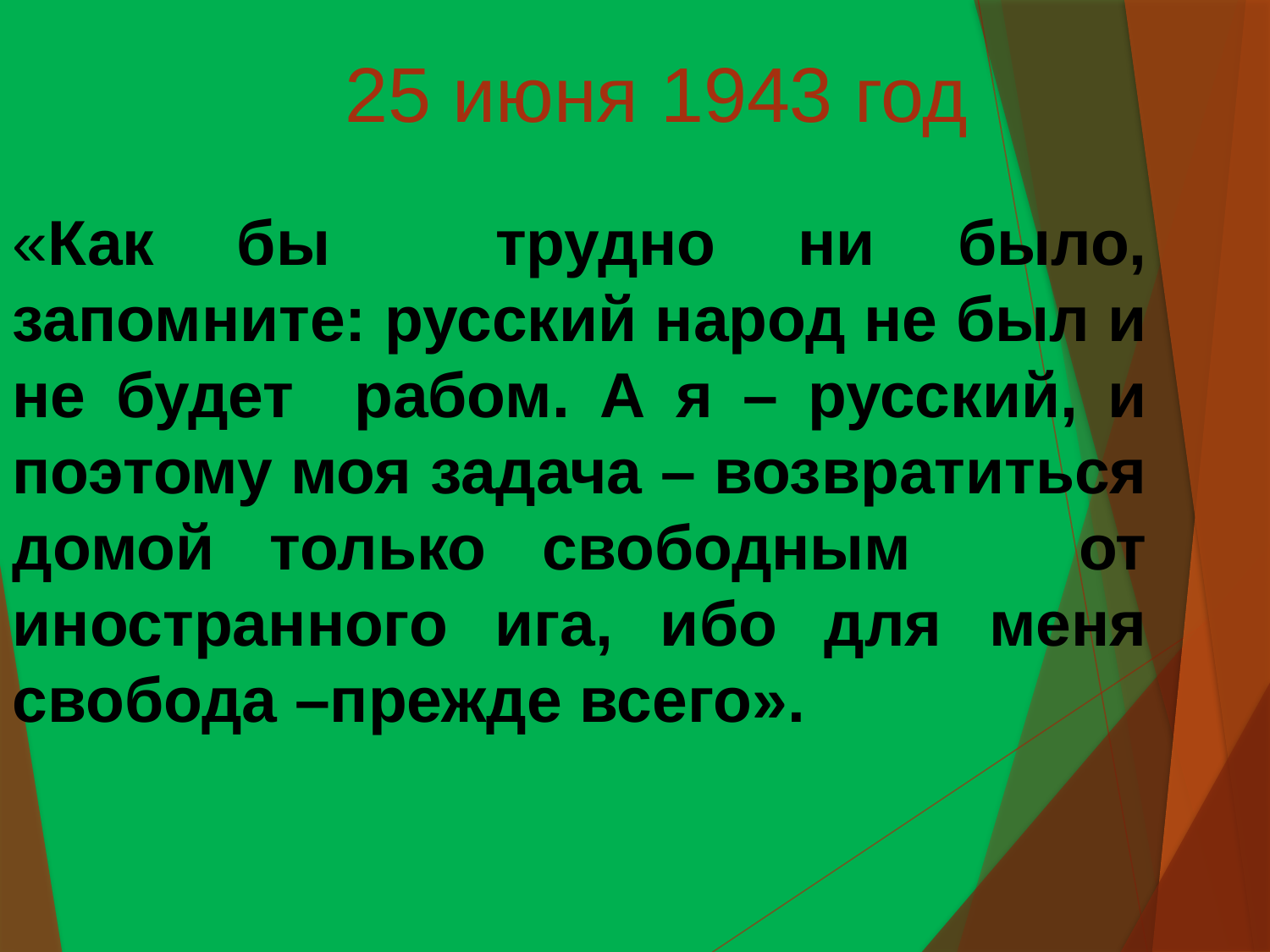

# 25 июня 1943 год
«Как бы  трудно ни было, запомните: русский народ не был и не будет  рабом. А я – русский, и поэтому моя задача – возвратиться домой только свободным   от иностранного ига, ибо для меня свобода –прежде всего».